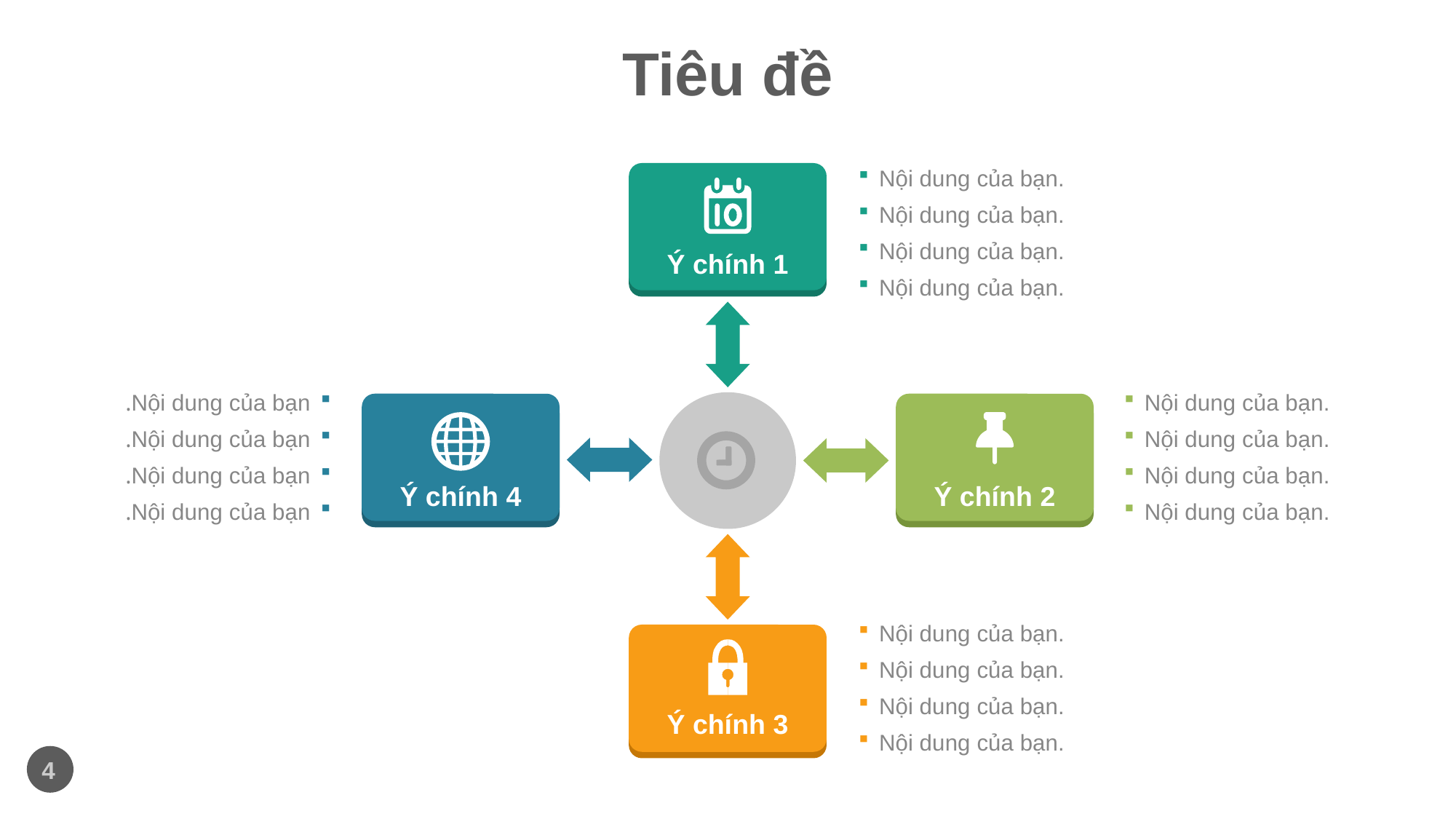

# Tiêu đề
Nội dung của bạn.
Nội dung của bạn.
Nội dung của bạn.
Nội dung của bạn.

Ý chính 1

Nội dung của bạn.
Nội dung của bạn.
Nội dung của bạn.
Nội dung của bạn.
Nội dung của bạn.
Nội dung của bạn.
Nội dung của bạn.
Nội dung của bạn.

Ý chính 4
Ý chính 2

Nội dung của bạn.
Nội dung của bạn.
Nội dung của bạn.
Nội dung của bạn.

Ý chính 3
4